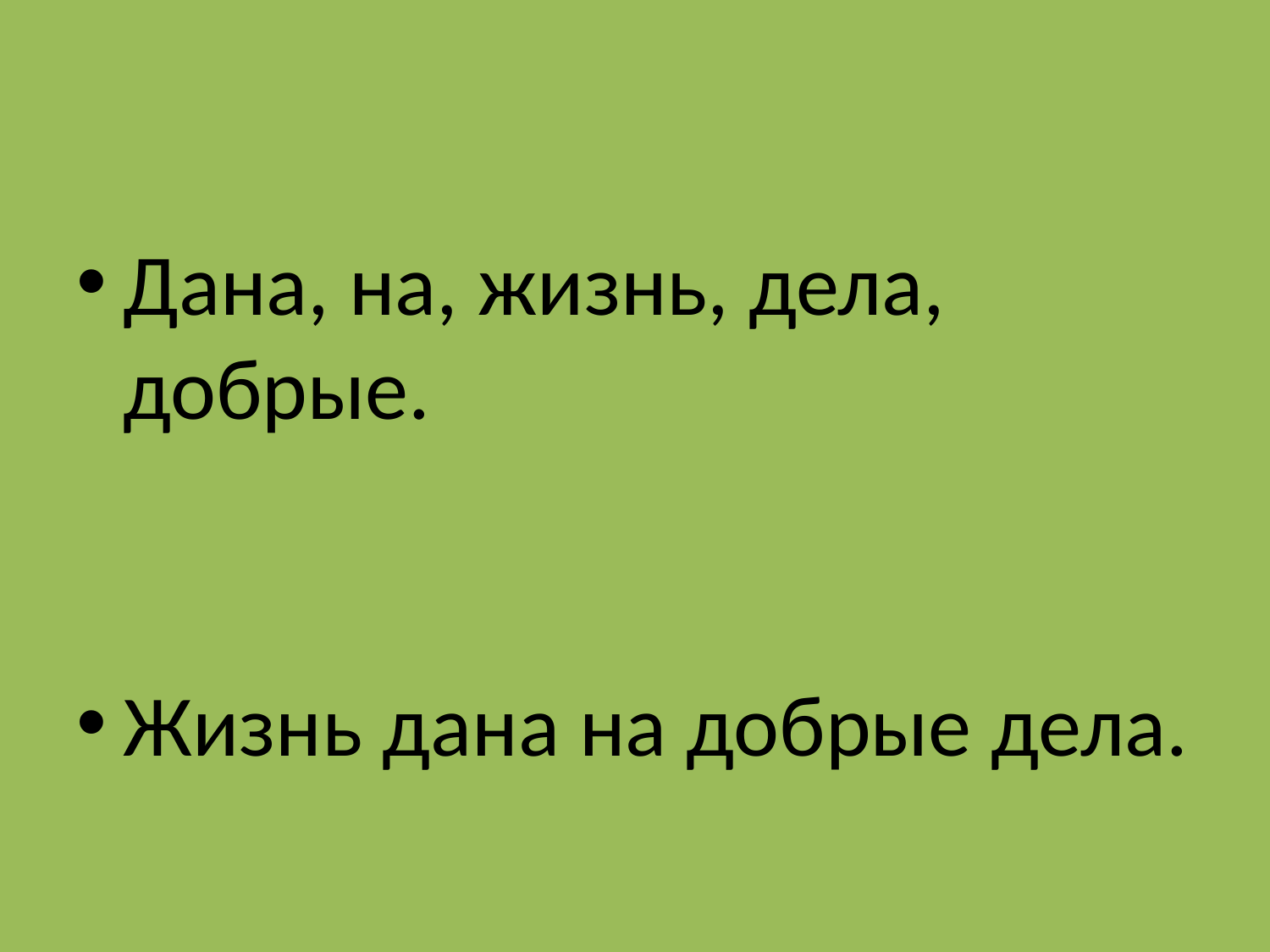

Дана, на, жизнь, дела, добрые.

Жизнь дана на добрые дела.